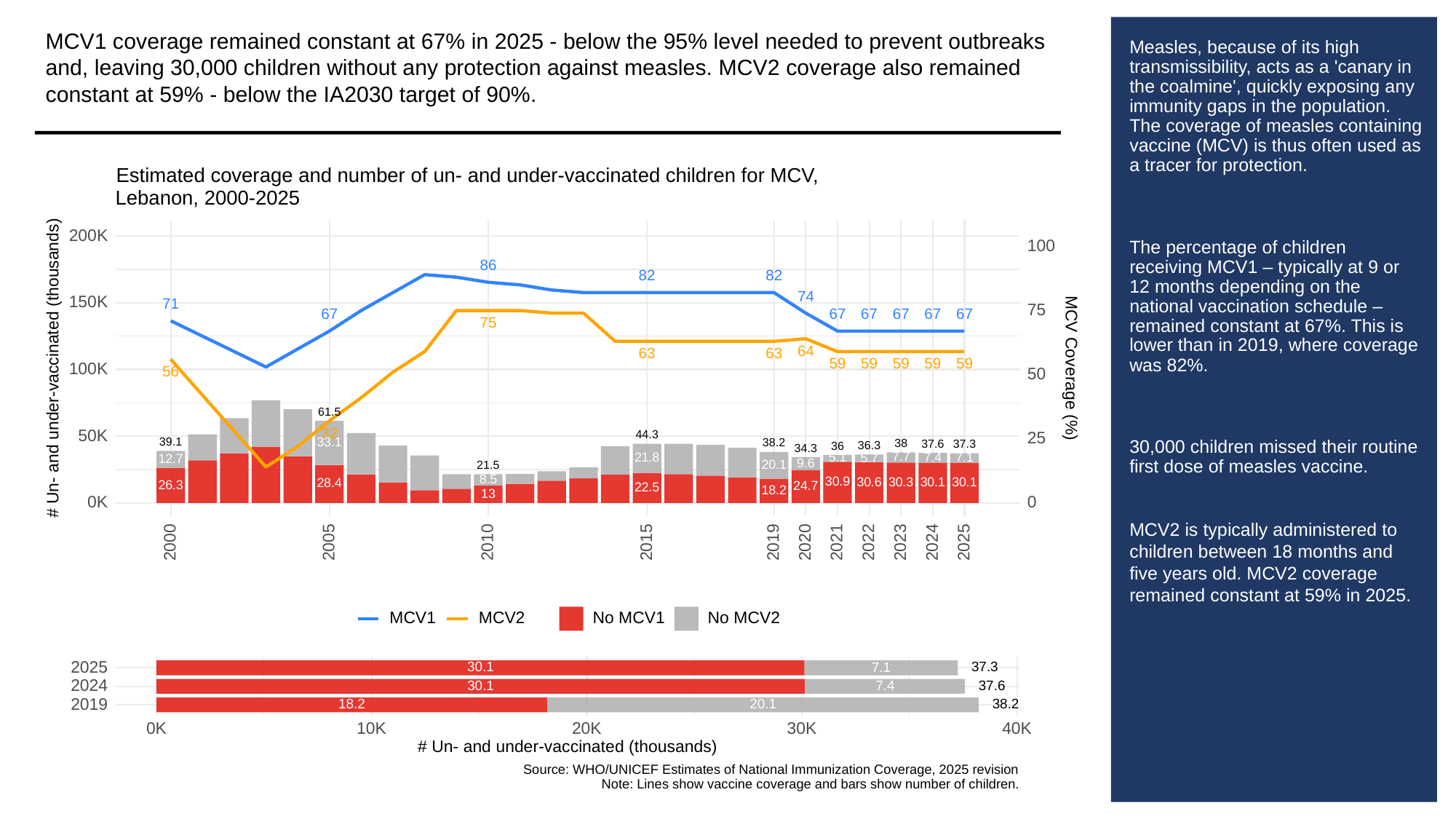

MCV1 coverage remained constant at 67% in 2025 - below the 95% level needed to prevent outbreaks and, leaving 30,000 children without any protection against measles. MCV2 coverage also remained constant at 59% - below the IA2030 target of 90%.
# Measles, because of its high transmissibility, acts as a 'canary in the coalmine', quickly exposing any immunity gaps in the population. The coverage of measles containing vaccine (MCV) is thus often used as a tracer for protection.

The percentage of children receiving MCV1 – typically at 9 or 12 months depending on the national vaccination schedule – remained constant at 67%. This is lower than in 2019, where coverage was 82%.

30,000 children missed their routine first dose of measles vaccine.

MCV2 is typically administered to children between 18 months and five years old. MCV2 coverage remained constant at 59% in 2025.

Estimated coverage and number of un- and under-vaccinated children for MCV,
Lebanon, 2000-2025

200K

100
86

82
82

74
150K
71

75
67
67
67
67
67
67

75

64
63
63
59
59
59
59
59
# Un- and under-vaccinated (thousands)
MCV Coverage (%)
100K
56
50

61.5

32
50K
44.3
25

33.1
39.1
38.2
38
37.6
37.3
36.3
36

34.3

7.7
7.4

7.1
21.8
5.1
5.7

12.7

9.6

20.1
21.5

8.5

30.9
30.6
30.3
30.1
30.1

28.4
26.3

24.7

22.5

18.2

13

0K
0

2023
2000
2005
2010
2015
2019
2020
2021
2022
2024
2025

MCV1
MCV2
No MCV1
No MCV2

2025
30.1
37.3
7.1

2024
30.1
37.6
7.4

2019
38.2
18.2
20.1

30K
0K
10K
20K
40K
# Un- and under-vaccinated (thousands)
Source: WHO/UNICEF Estimates of National Immunization Coverage, 2025 revision
Note: Lines show vaccine coverage and bars show number of children.